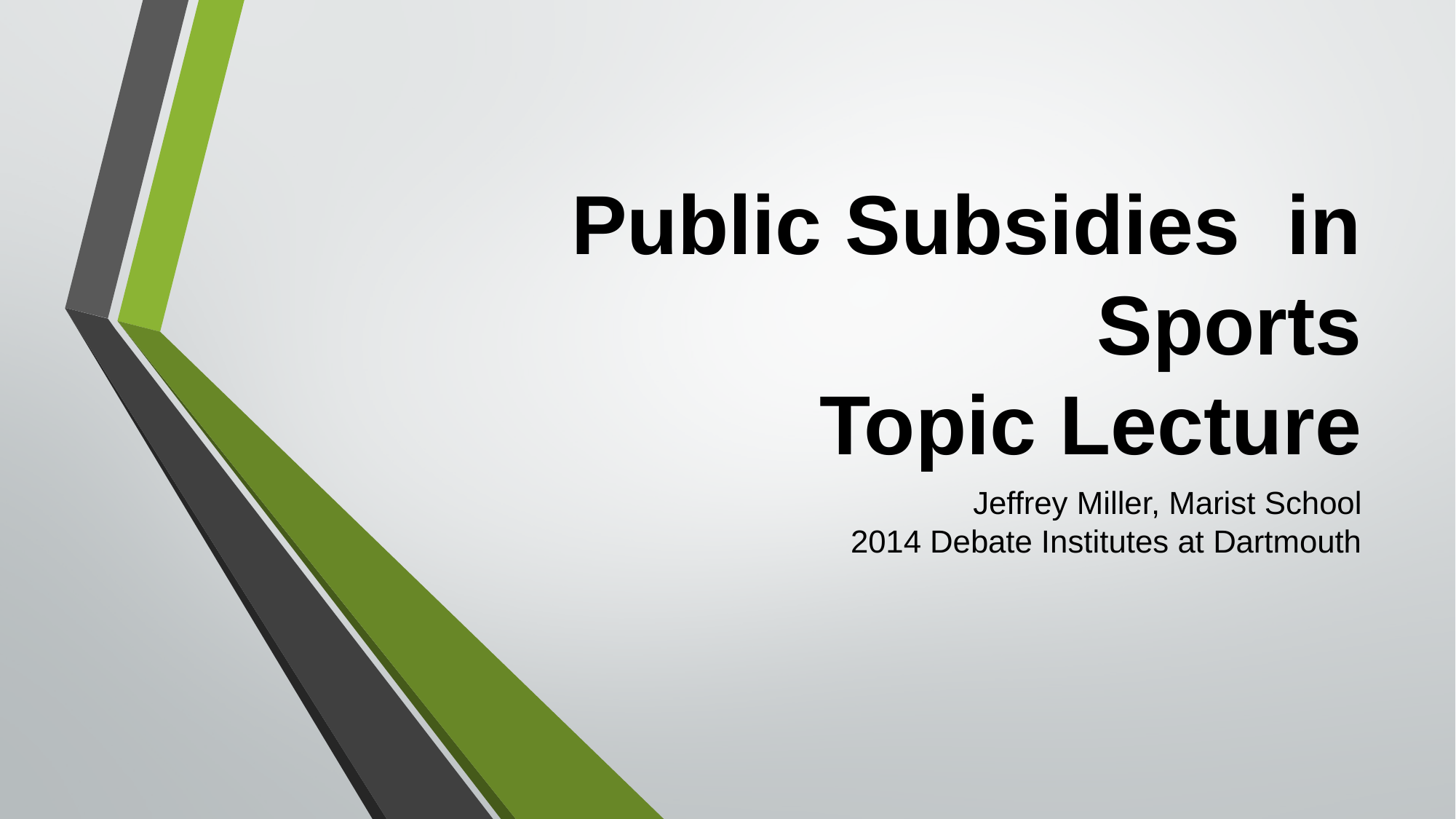

# Public Subsidies  in Sports Topic Lecture
Jeffrey Miller, Marist School
2014 Debate Institutes at Dartmouth